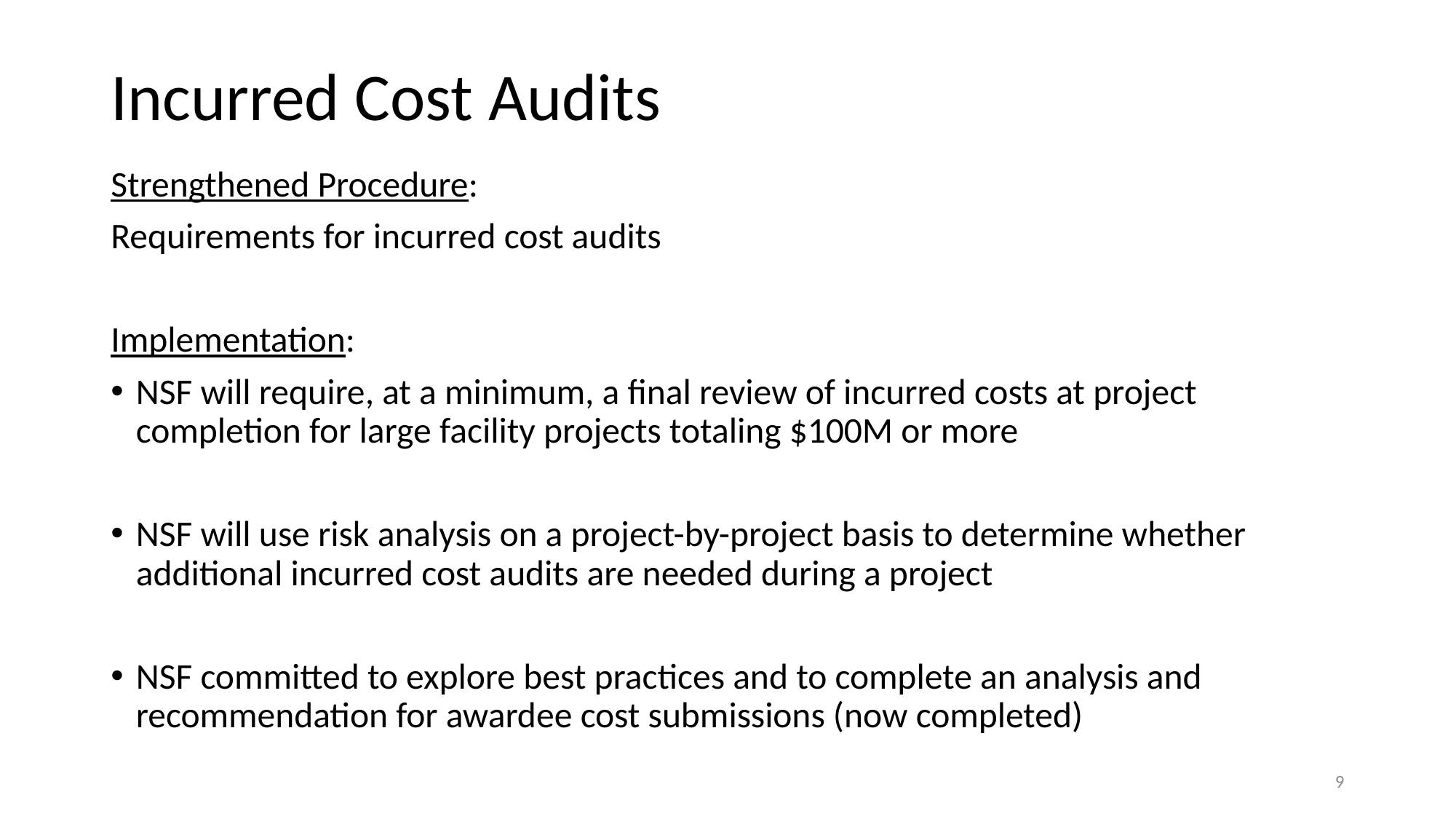

# Incurred Cost Audits
Strengthened Procedure:
Requirements for incurred cost audits

Implementation:
NSF will require, at a minimum, a final review of incurred costs at project completion for large facility projects totaling $100M or more

NSF will use risk analysis on a project-by-project basis to determine whether additional incurred cost audits are needed during a project

NSF committed to explore best practices and to complete an analysis and recommendation for awardee cost submissions (now completed)
9